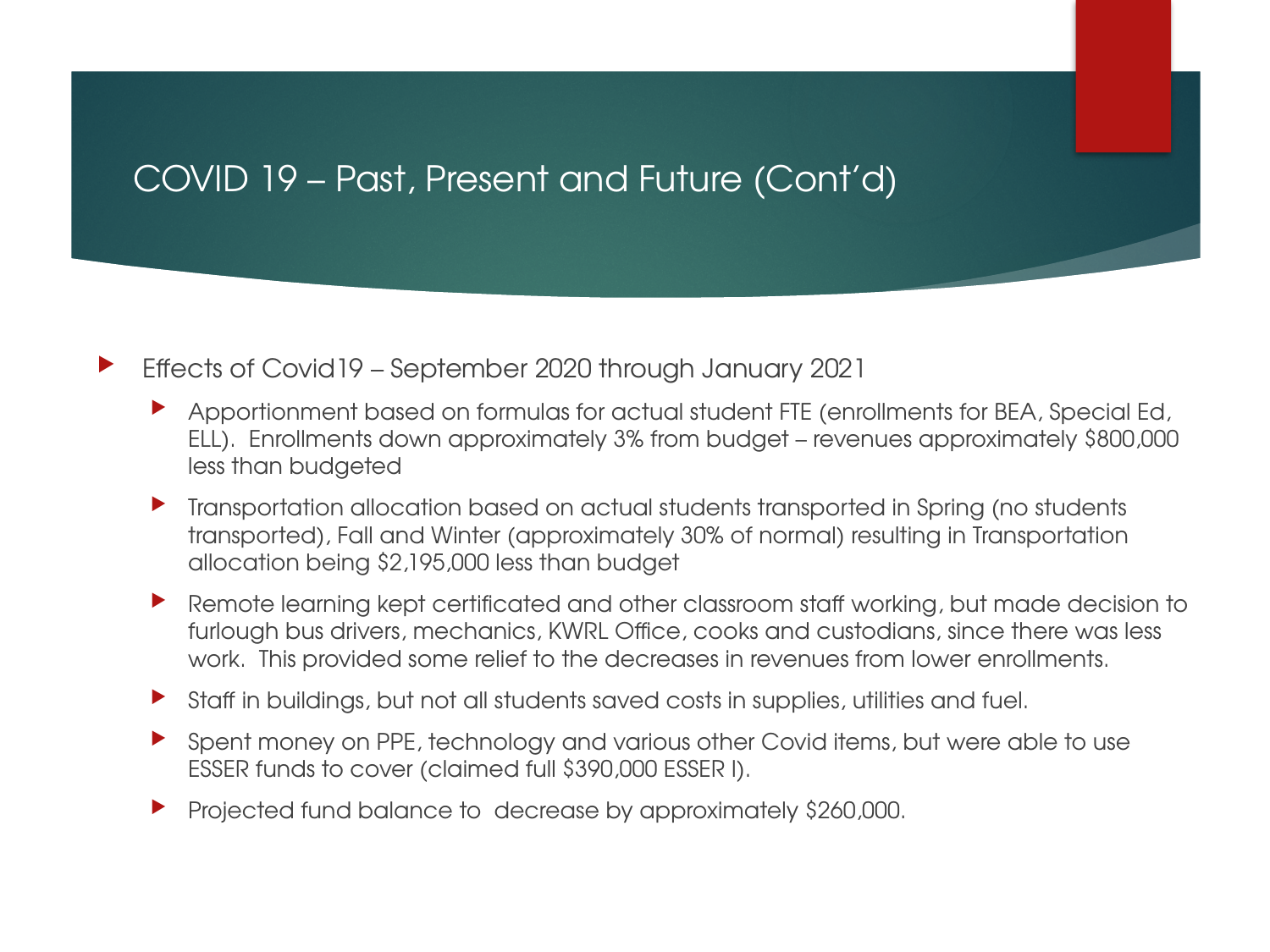

# COVID 19 – Past, Present and Future (Cont’d)
Effects of Covid19 – September 2020 through January 2021
Apportionment based on formulas for actual student FTE (enrollments for BEA, Special Ed, ELL).  Enrollments down approximately 3% from budget – revenues approximately $800,000 less than budgeted
Transportation allocation based on actual students transported in Spring (no students transported), Fall and Winter (approximately 30% of normal) resulting in Transportation allocation being $2,195,000 less than budget
Remote learning kept certificated and other classroom staff working, but made decision to furlough bus drivers, mechanics, KWRL Office, cooks and custodians, since there was less work.  This provided some relief to the decreases in revenues from lower enrollments.
Staff in buildings, but not all students saved costs in supplies, utilities and fuel.
Spent money on PPE, technology and various other Covid items, but were able to use ESSER funds to cover (claimed full $390,000 ESSER I).
Projected fund balance to  decrease by approximately $260,000.